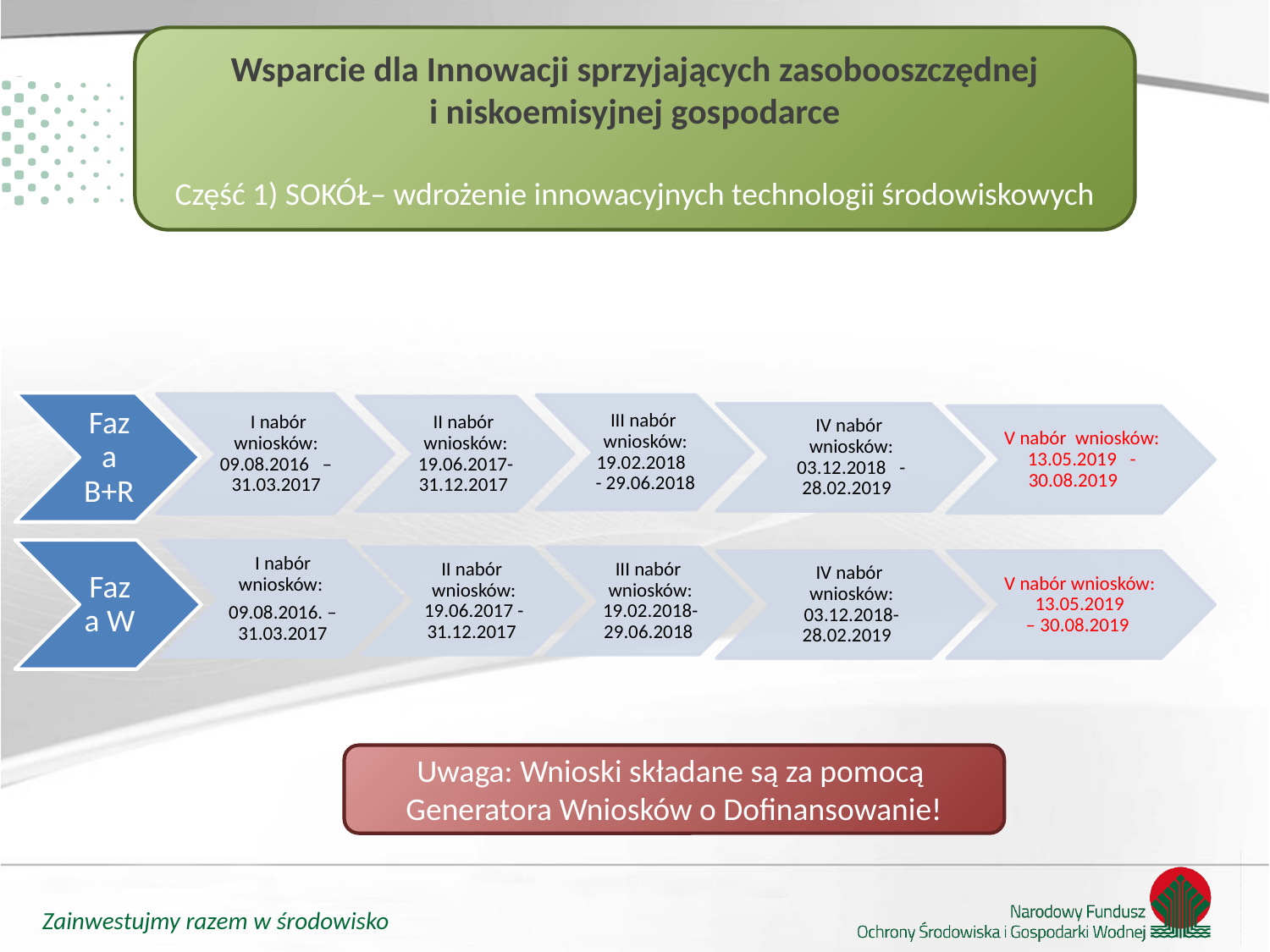

Wsparcie dla Innowacji sprzyjających zasobooszczędnej i niskoemisyjnej gospodarce

Część 1) SOKÓŁ– wdrożenie innowacyjnych technologii środowiskowych

Faza B+R
 I nabór wniosków: 09.08.2016   – 31.03.2017
II nabór  wniosków: 19.06.2017- 31.12.2017
III nabór  wniosków: 19.02.2018   - 29.06.2018
IV nabór  wniosków: 03.12.2018   - 28.02.2019
V nabór  wniosków: 13.05.2019   - 30.08.2019
Faza W
I nabór wniosków:
09.08.2016. – 31.03.2017
II nabór  wniosków: 19.06.2017 - 31.12.2017
III nabór  wniosków: 19.02.2018- 29.06.2018
IV nabór  wniosków: 03.12.2018- 28.02.2019
V nabór wniosków:
13.05.2019
– 30.08.2019
Uwaga: Wnioski składane są za pomocą
Generatora Wniosków o Dofinansowanie!